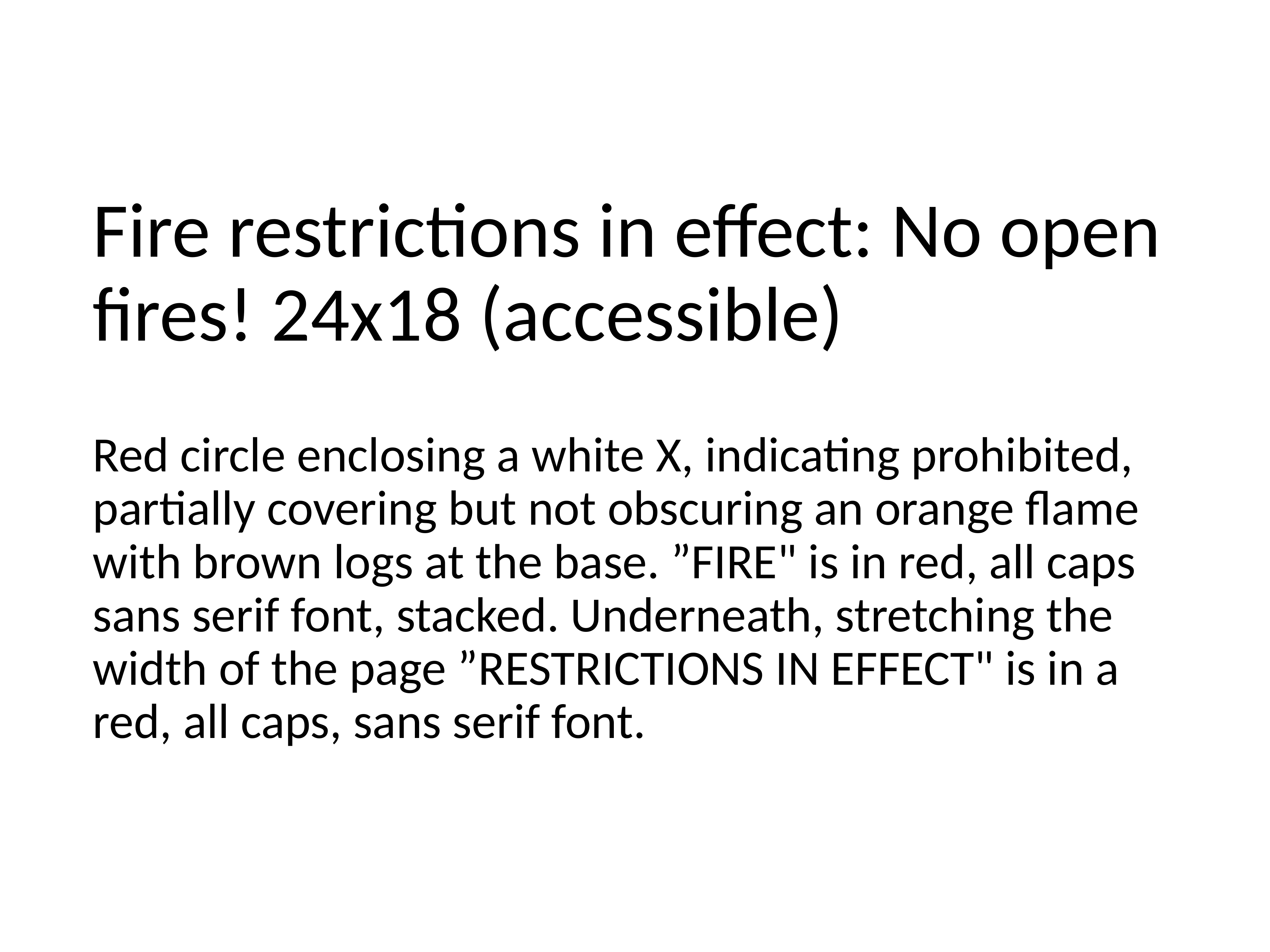

# Fire restrictions in effect: No open fires! 24x18 (accessible)
Red circle enclosing a white X, indicating prohibited, partially covering but not obscuring an orange flame with brown logs at the base. ”FIRE" is in red, all caps sans serif font, stacked. Underneath, stretching the width of the page ”RESTRICTIONS IN EFFECT" is in a red, all caps, sans serif font.